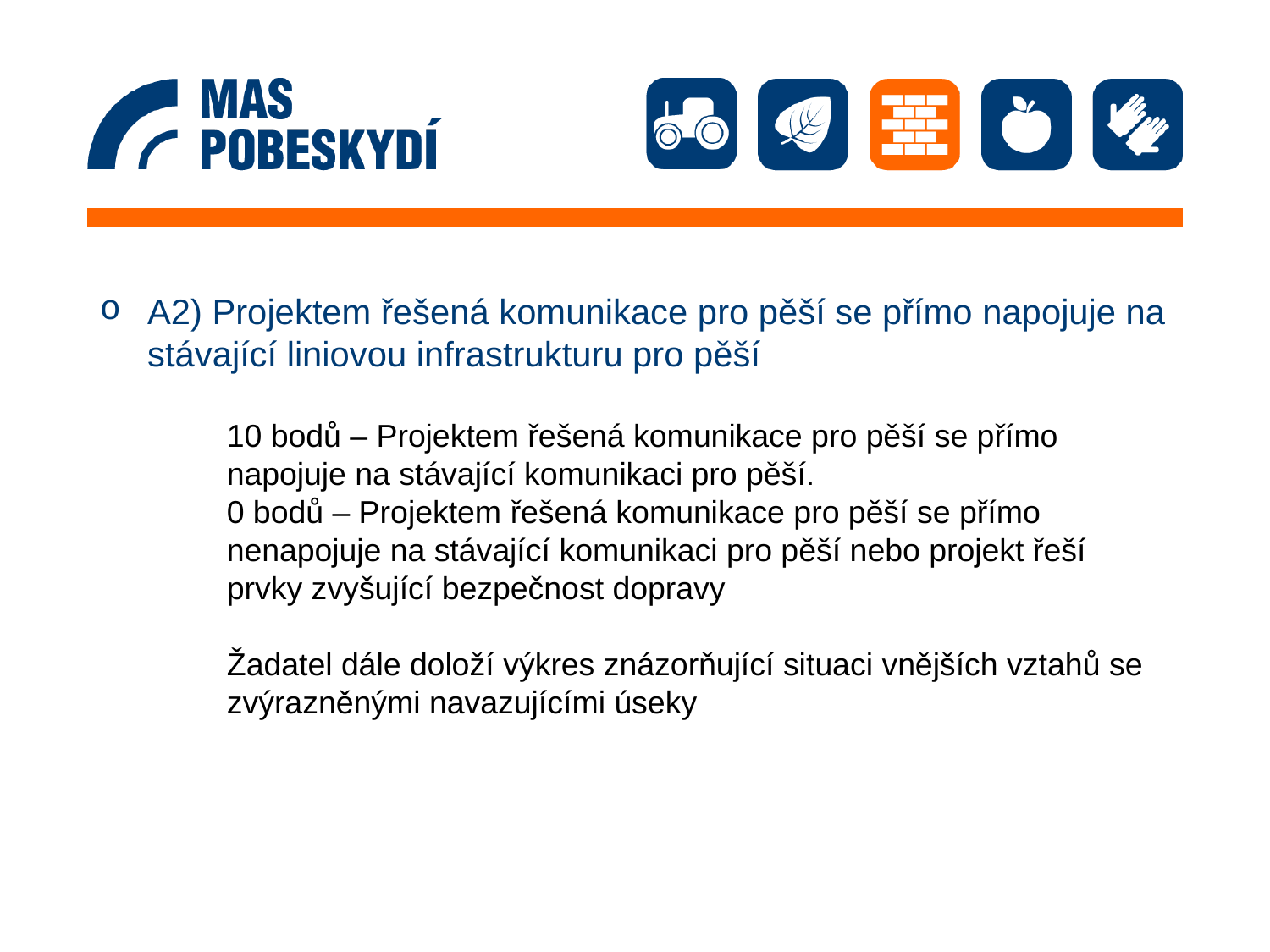

A2) Projektem řešená komunikace pro pěší se přímo napojuje na stávající liniovou infrastrukturu pro pěší

10 bodů – Projektem řešená komunikace pro pěší se přímo napojuje na stávající komunikaci pro pěší.
0 bodů – Projektem řešená komunikace pro pěší se přímo nenapojuje na stávající komunikaci pro pěší nebo projekt řeší prvky zvyšující bezpečnost dopravy

Žadatel dále doloží výkres znázorňující situaci vnějších vztahů se zvýrazněnými navazujícími úseky